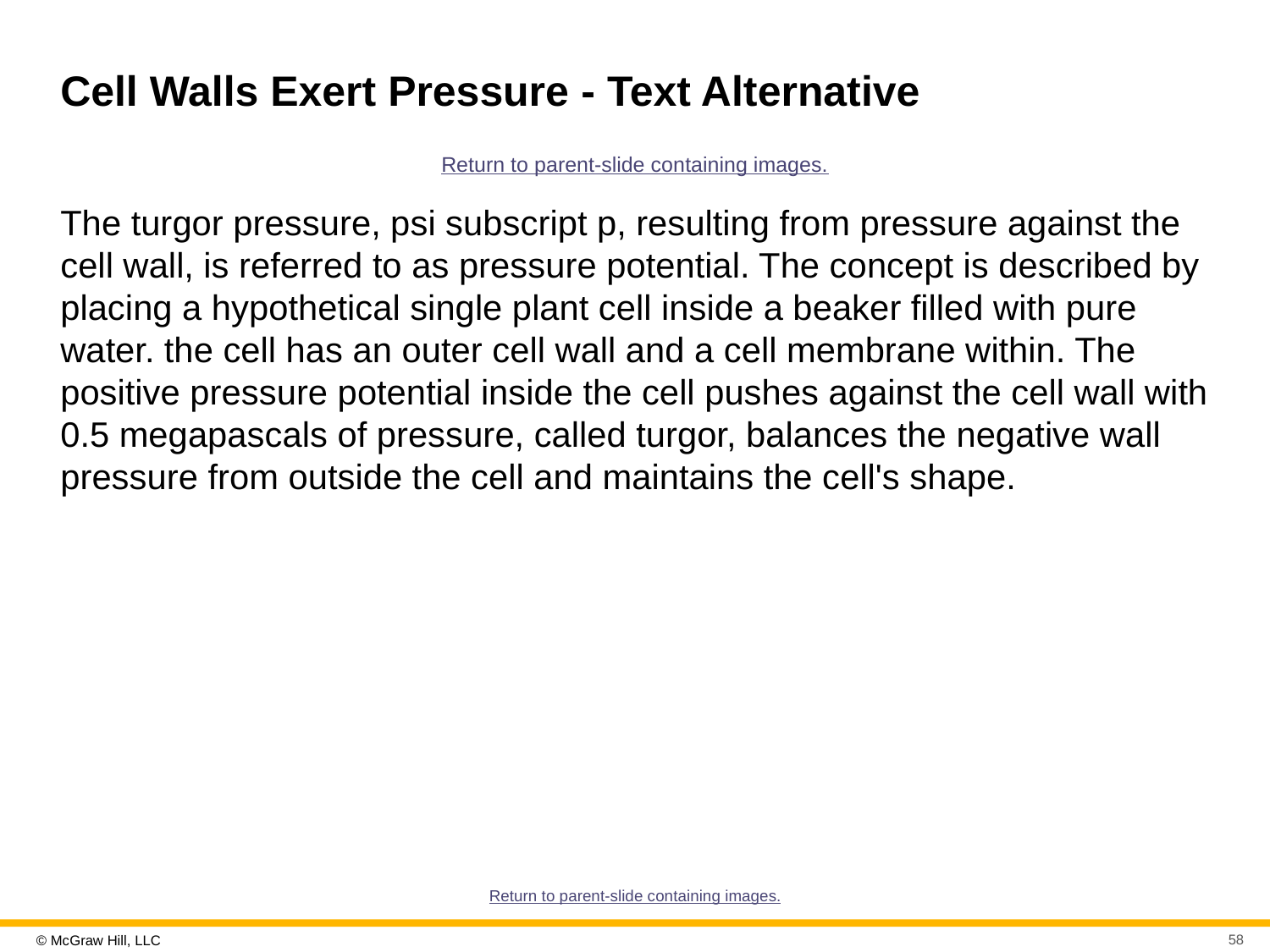

# Cell Walls Exert Pressure - Text Alternative
Return to parent-slide containing images.
The turgor pressure, psi subscript p, resulting from pressure against the cell wall, is referred to as pressure potential. The concept is described by placing a hypothetical single plant cell inside a beaker filled with pure water. the cell has an outer cell wall and a cell membrane within. The positive pressure potential inside the cell pushes against the cell wall with 0.5 megapascals of pressure, called turgor, balances the negative wall pressure from outside the cell and maintains the cell's shape.
Return to parent-slide containing images.
58